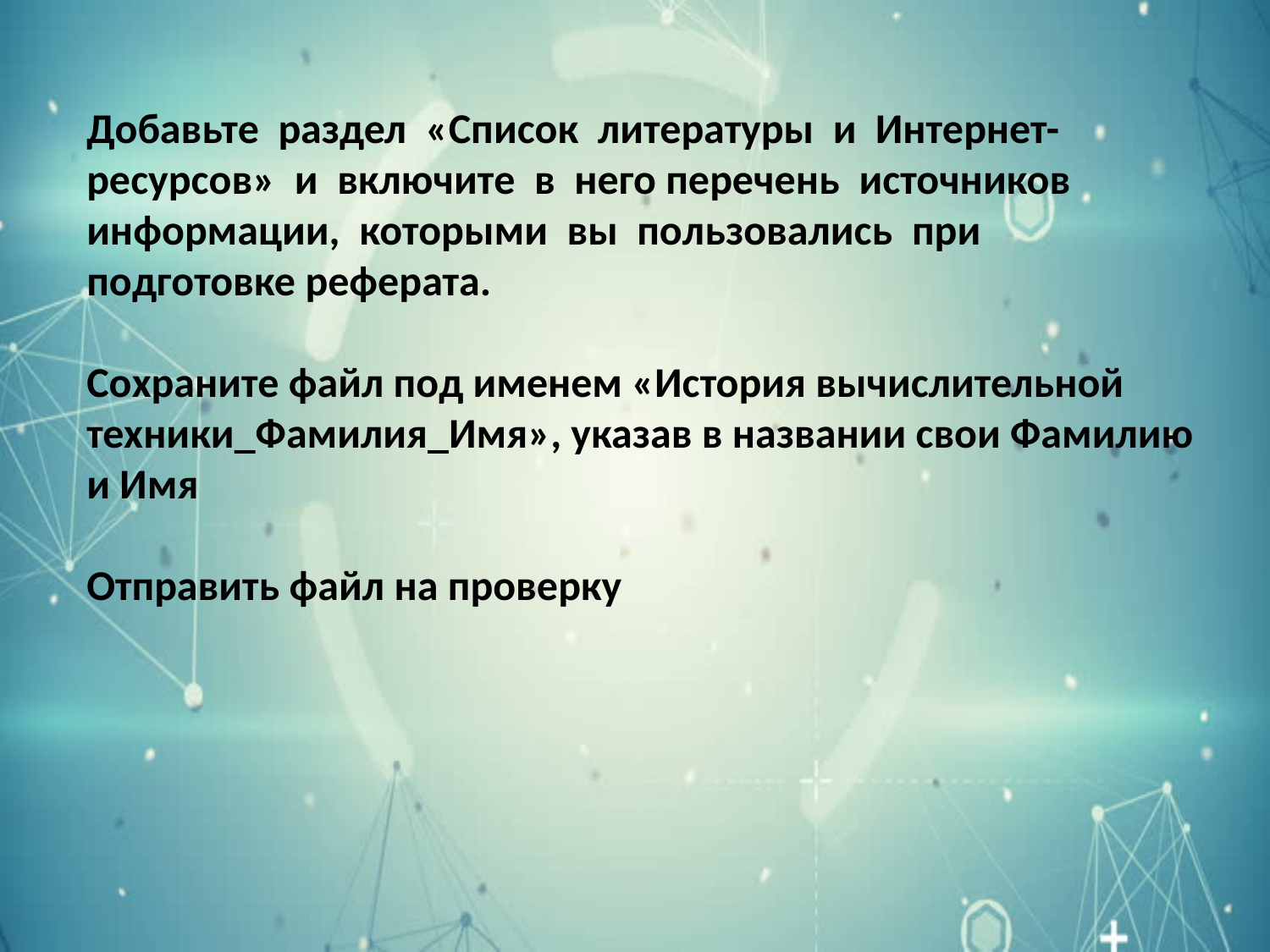

Добавьте  раздел  «Список  литературы  и  Интернет-ресурсов»  и  включите  в  него перечень  источников
информации,  которыми  вы  пользовались  при подготовке реферата.

Сохраните файл под именем «История вычислительной техники_Фамилия_Имя», указав в названии свои Фамилию и Имя
Отправить файл на проверку
#